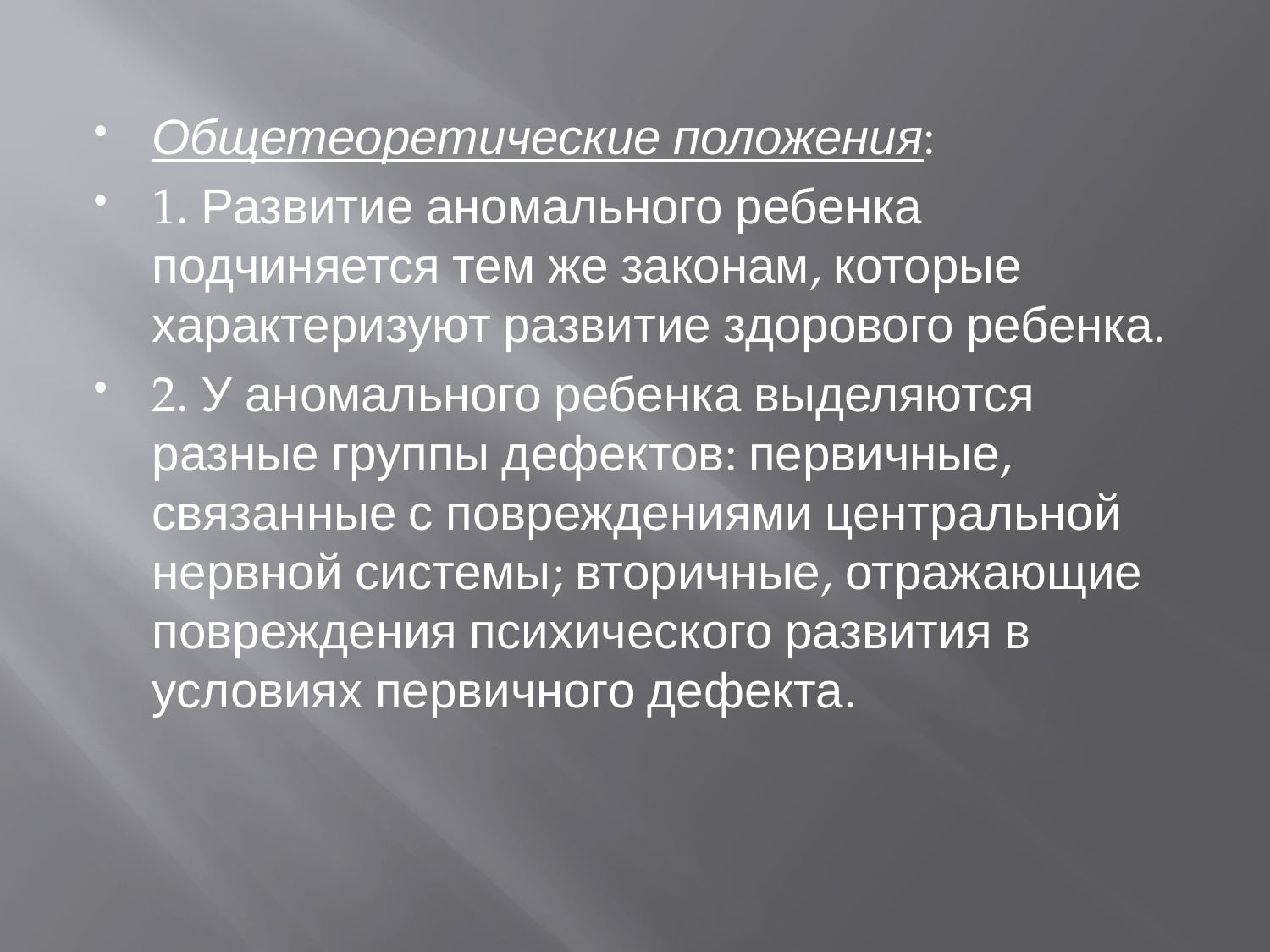

Общетеоретические положения:
1. Развитие аномального ребенка подчиняется тем же законам, которые характеризуют развитие здорового ребенка.
2. У аномального ребенка выделяются разные группы дефектов: первичные, связанные с повреждениями центральной нервной системы; вторичные, отражающие повреждения психического развития в условиях первичного дефекта.